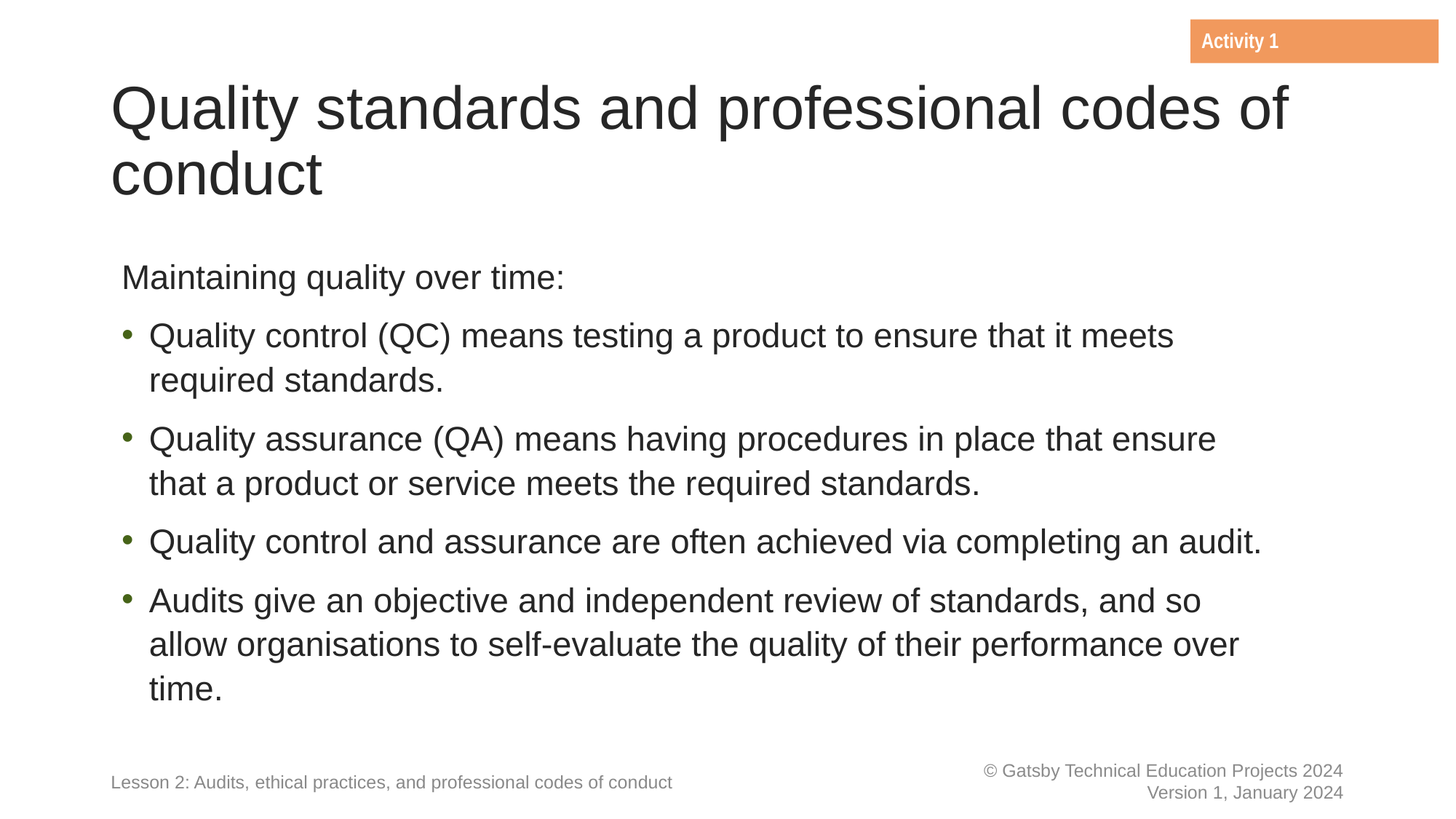

Activity 1
# Quality standards and professional codes of conduct
Maintaining quality over time:
Quality control (QC) means testing a product to ensure that it meets required standards.
Quality assurance (QA) means having procedures in place that ensure that a product or service meets the required standards.
Quality control and assurance are often achieved via completing an audit.
Audits give an objective and independent review of standards, and so allow organisations to self-evaluate the quality of their performance over time.
Lesson 2: Audits, ethical practices, and professional codes of conduct